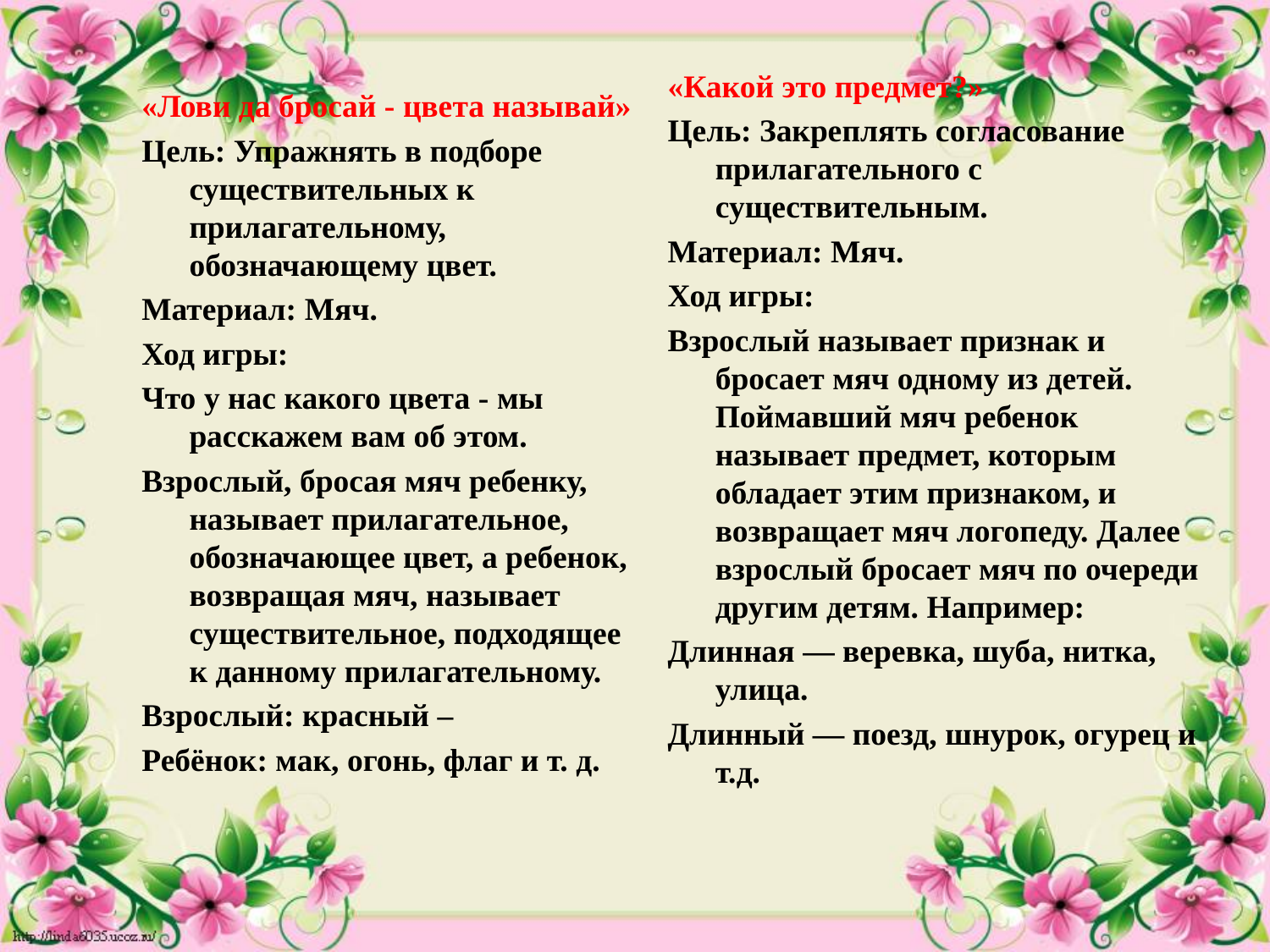

«Какой это предмет?»
Цель: Закреплять согласование прилагательного с существительным.
Материал: Мяч.
Ход игры:
Взрослый называет признак и бросает мяч одному из детей. Поймавший мяч ребенок называет предмет, которым обладает этим признаком, и возвращает мяч логопеду. Далее взрослый бросает мяч по очереди другим детям. Например:
Длинная — веревка, шуба, нитка, улица.
Длинный — поезд, шнурок, огурец и т.д.

«Лови да бросай - цвета называй»
Цель: Упражнять в подборе существительных к прилагательному, обозначающему цвет.
Материал: Мяч.
Ход игры:
Что у нас какого цвета - мы расскажем вам об этом.
Взрослый, бросая мяч ребенку, называет прилагательное, обозначающее цвет, а ребенок, возвращая мяч, называет существительное, подходящее к данному прилагательному.
Взрослый: красный –
Ребёнок: мак, огонь, флаг и т. д.